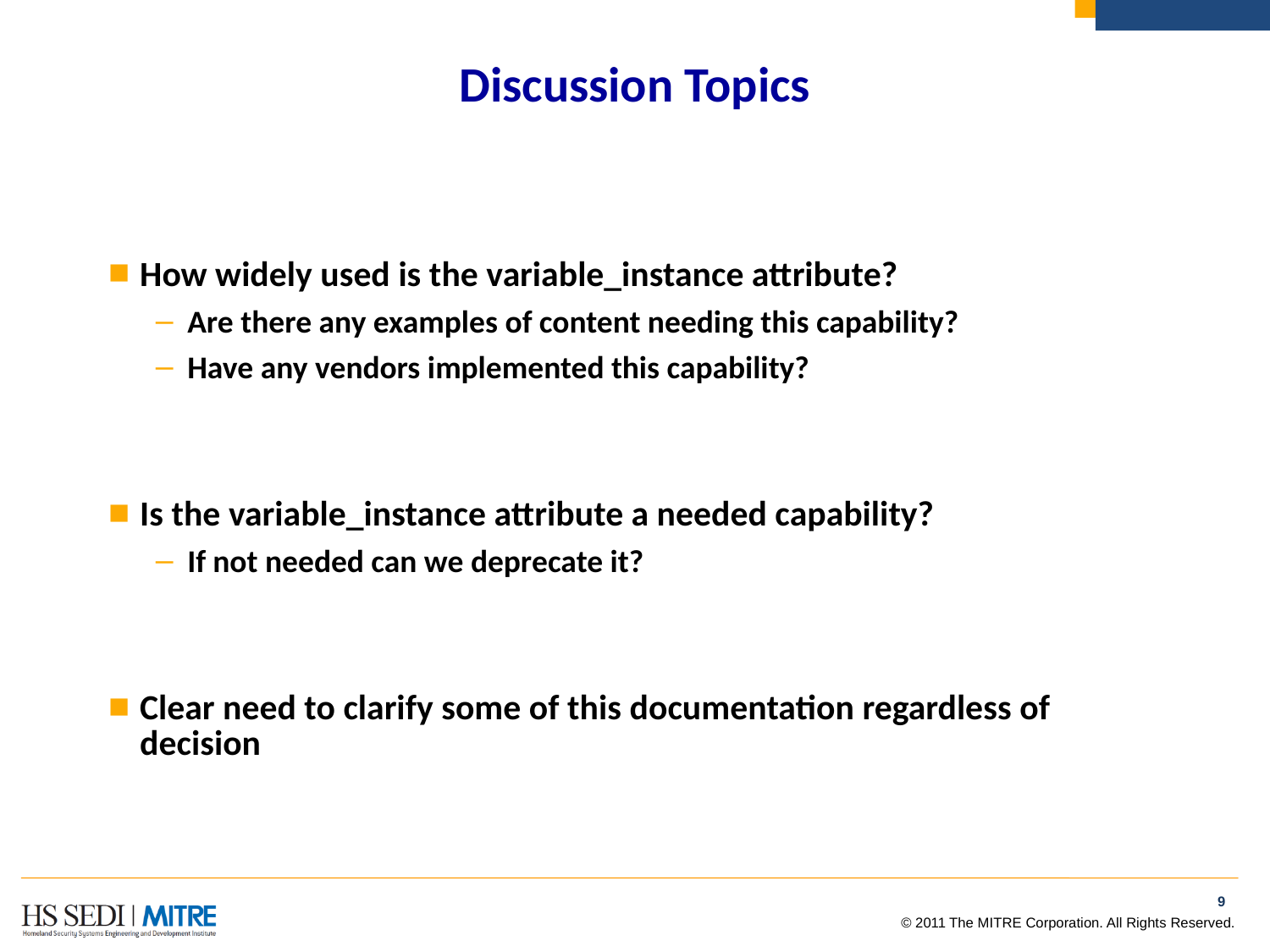

# Discussion Topics

How widely used is the variable_instance attribute?
Are there any examples of content needing this capability?
Have any vendors implemented this capability?

Is the variable_instance attribute a needed capability?
If not needed can we deprecate it?

Clear need to clarify some of this documentation regardless of decision

9